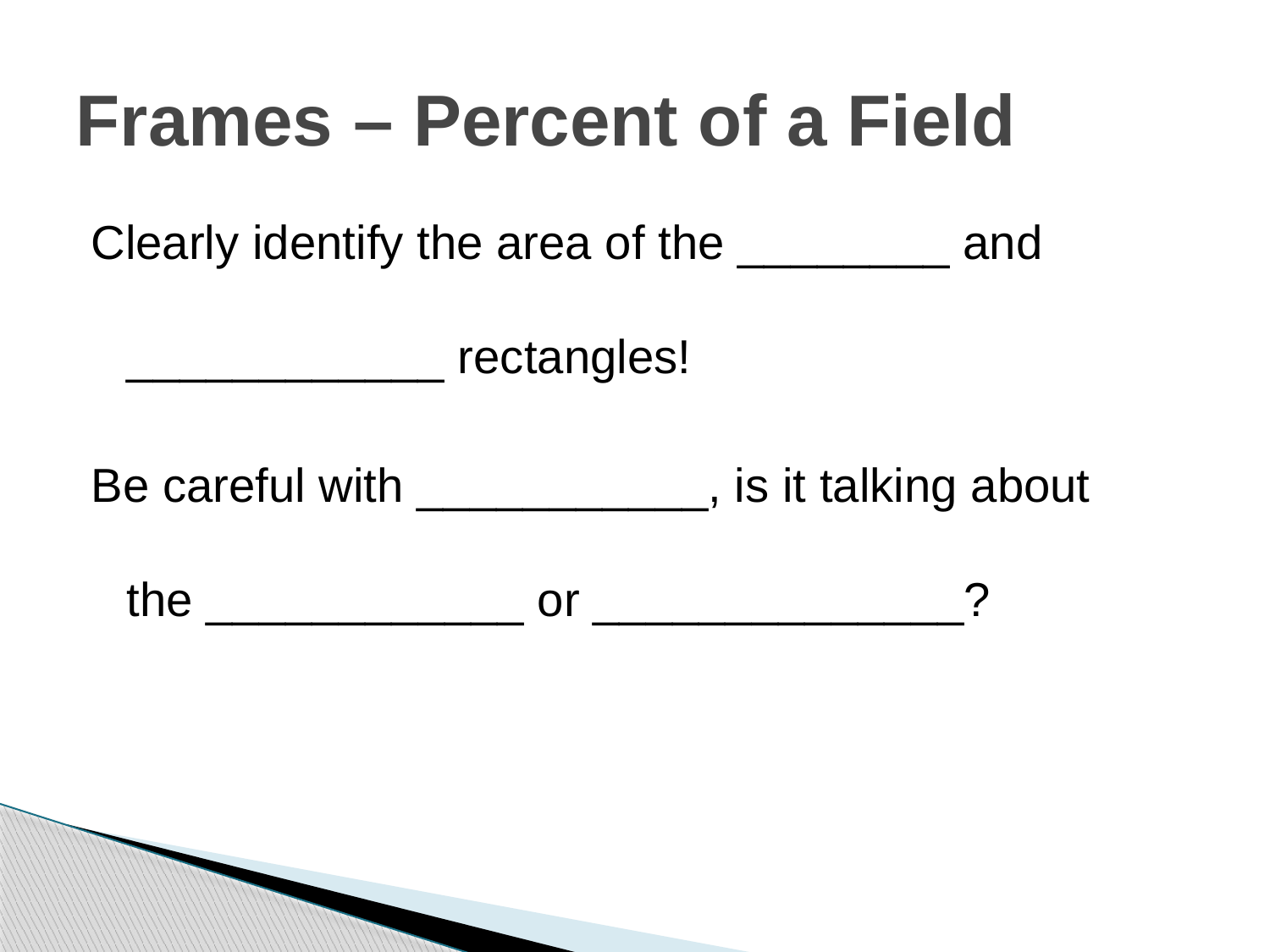

# Frames – Percent of a Field
Clearly identify the area of the ________ and
____________ rectangles!

Be careful with ___________, is it talking about
the ____________ or ______________?